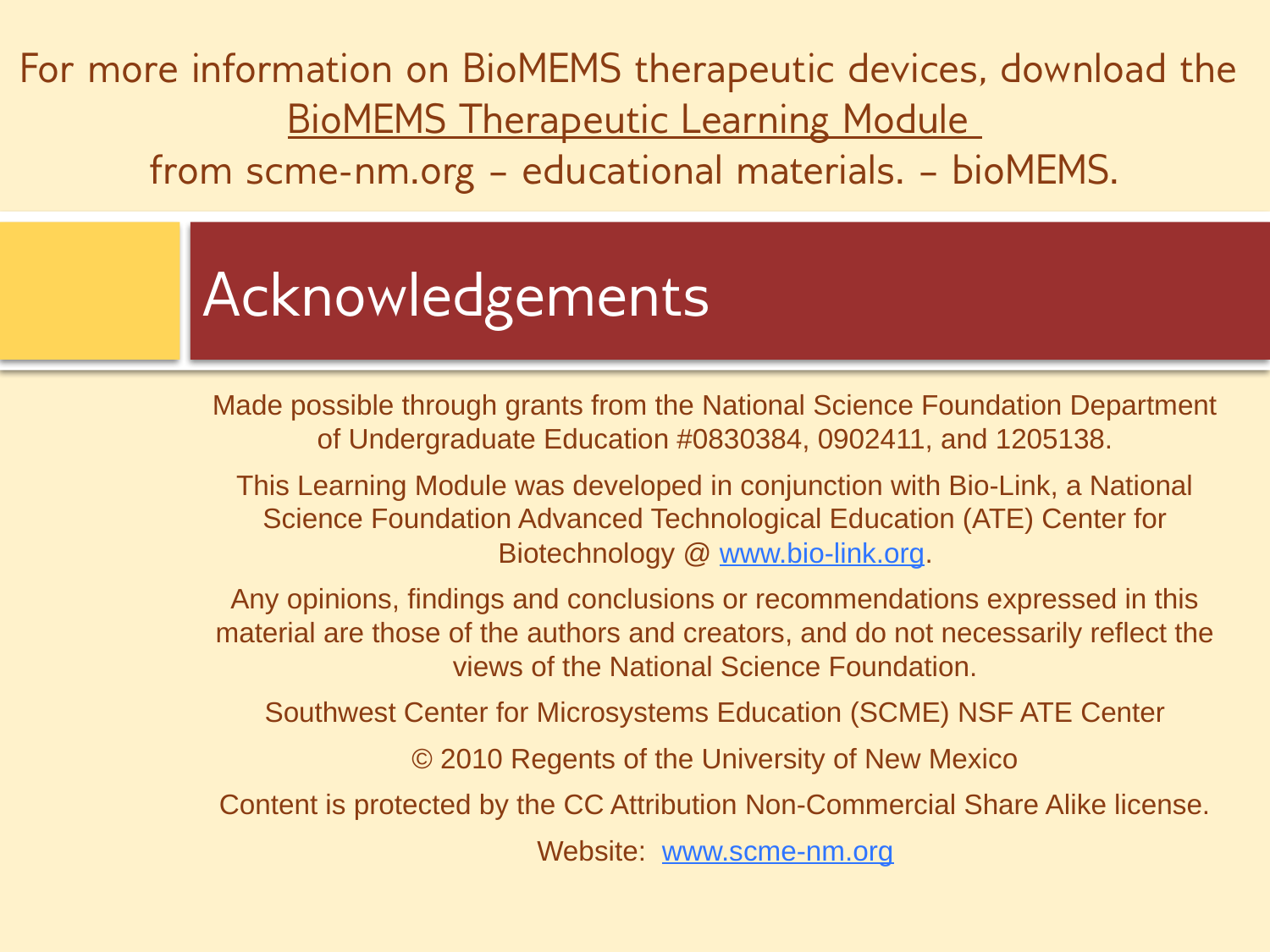

For more information on BioMEMS therapeutic devices, download the
BioMEMS Therapeutic Learning Module
from scme-nm.org – educational materials. – bioMEMS.
# Acknowledgements
Made possible through grants from the National Science Foundation Department of Undergraduate Education #0830384, 0902411, and 1205138.
This Learning Module was developed in conjunction with Bio-Link, a National Science Foundation Advanced Technological Education (ATE) Center for Biotechnology @ www.bio-link.org.
Any opinions, findings and conclusions or recommendations expressed in this material are those of the authors and creators, and do not necessarily reflect the views of the National Science Foundation.
Southwest Center for Microsystems Education (SCME) NSF ATE Center
© 2010 Regents of the University of New Mexico
Content is protected by the CC Attribution Non-Commercial Share Alike license.
Website:  www.scme-nm.org